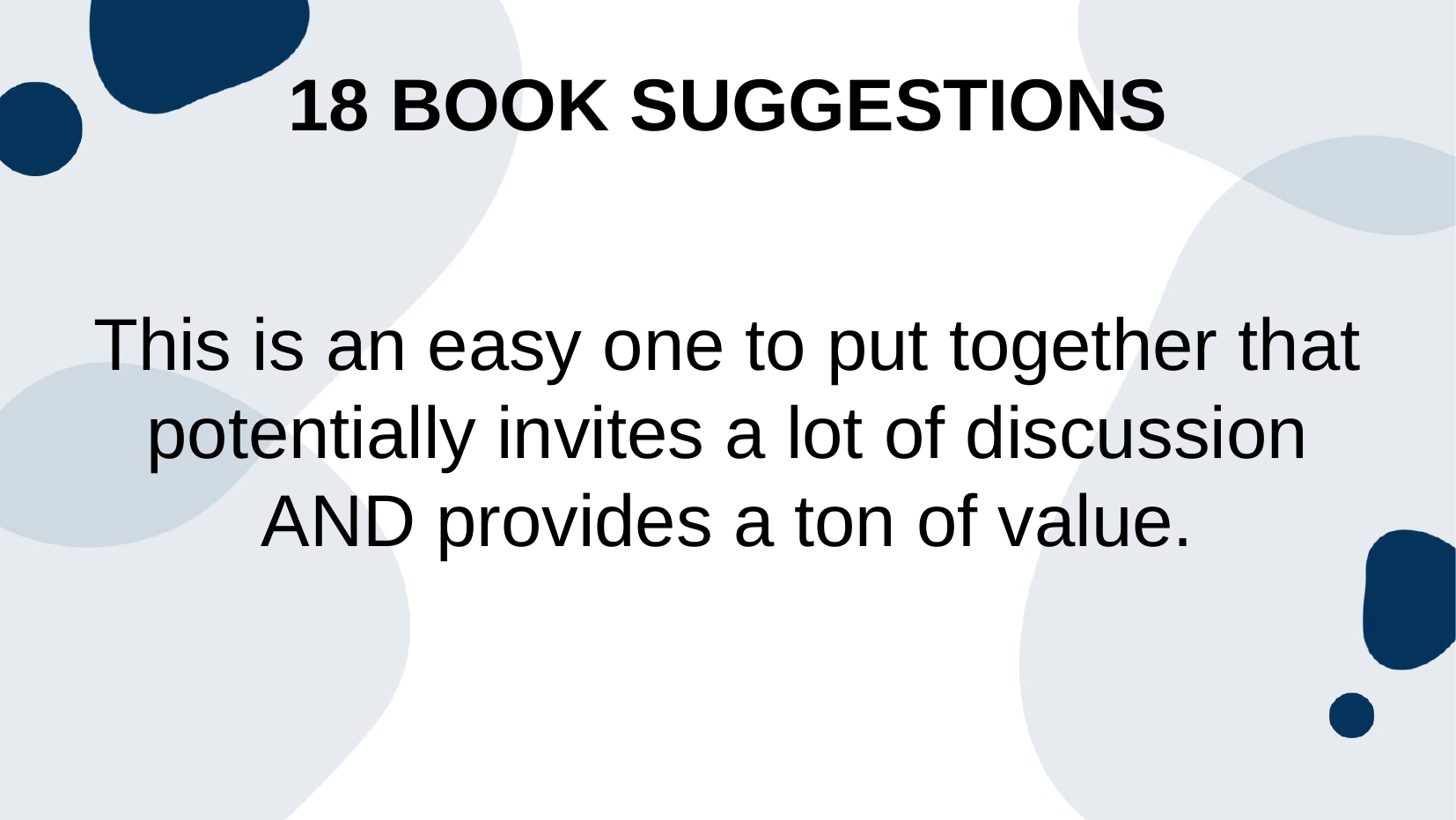

18 Book Suggestions
This is an easy one to put together that potentially invites a lot of discussion AND provides a ton of value.